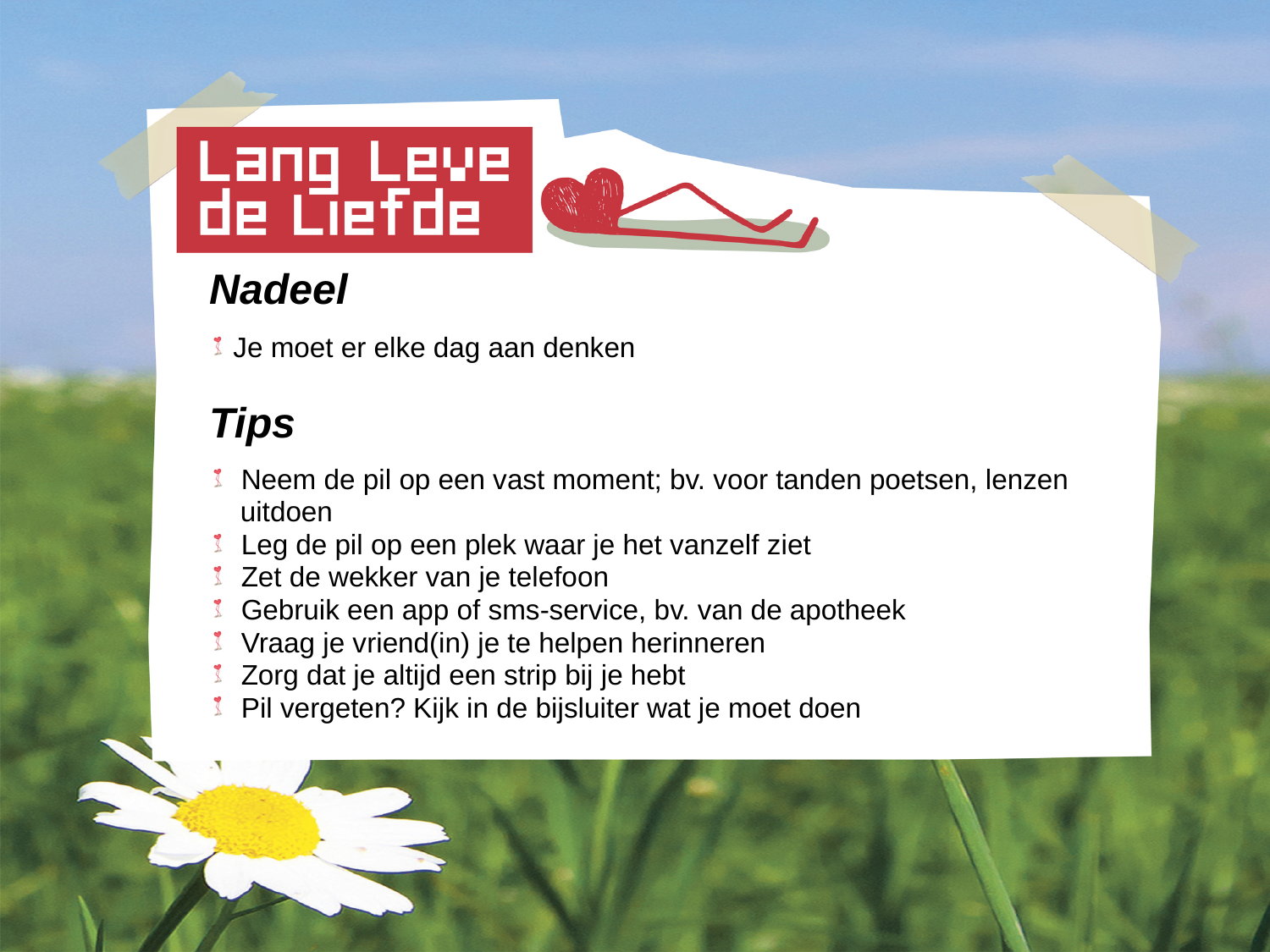

Nadeel

 Je moet er elke dag aan denken
Tips

  Neem de pil op een vast moment; bv. voor tanden poetsen, lenzen
    uitdoen
  Leg de pil op een plek waar je het vanzelf ziet
  Zet de wekker van je telefoon
  Gebruik een app of sms-service, bv. van de apotheek
  Vraag je vriend(in) je te helpen herinneren
  Zorg dat je altijd een strip bij je hebt
  Pil vergeten? Kijk in de bijsluiter wat je moet doen